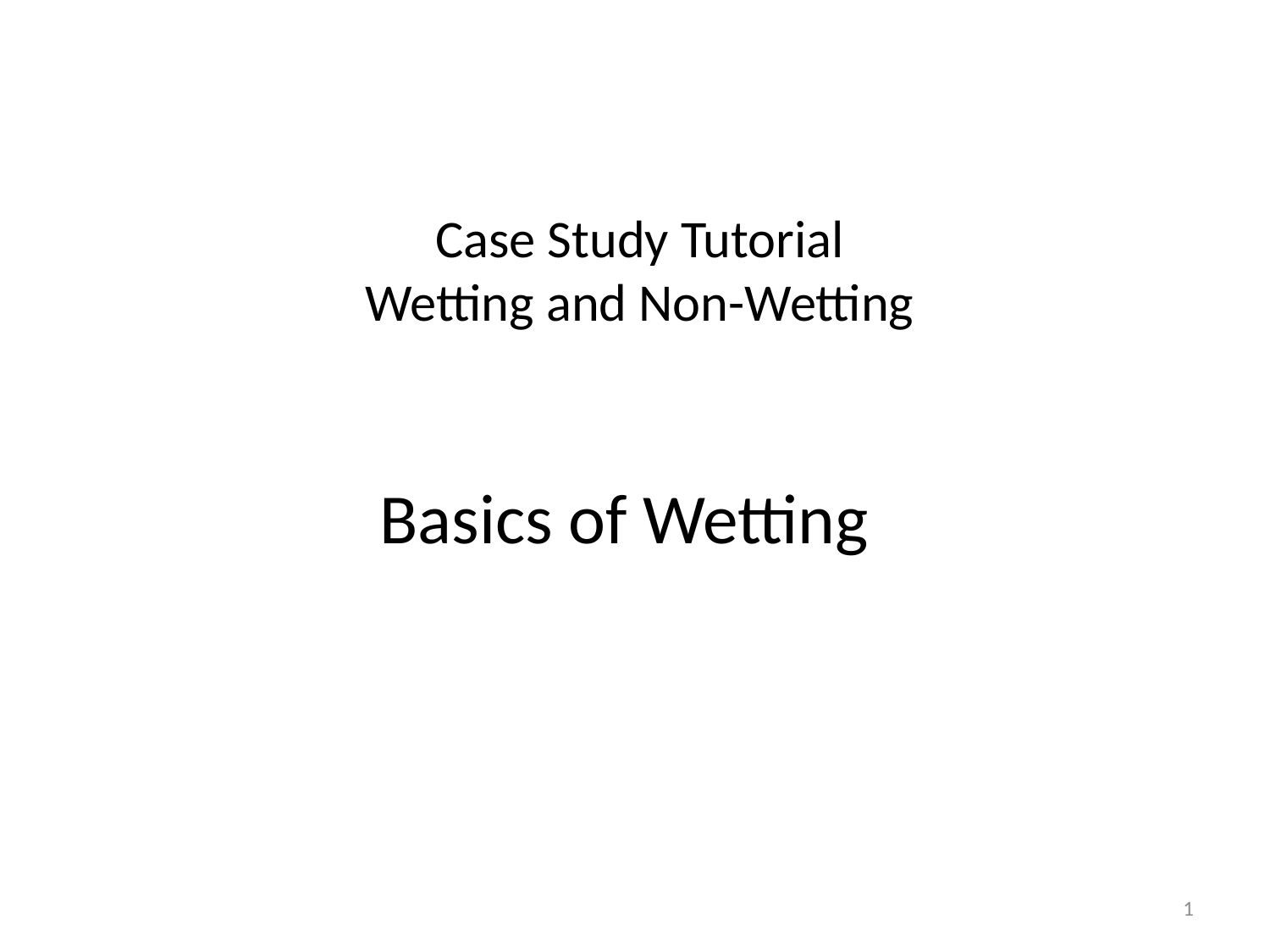

Case Study Tutorial
Wetting and Non-Wetting
Basics of Wetting
1